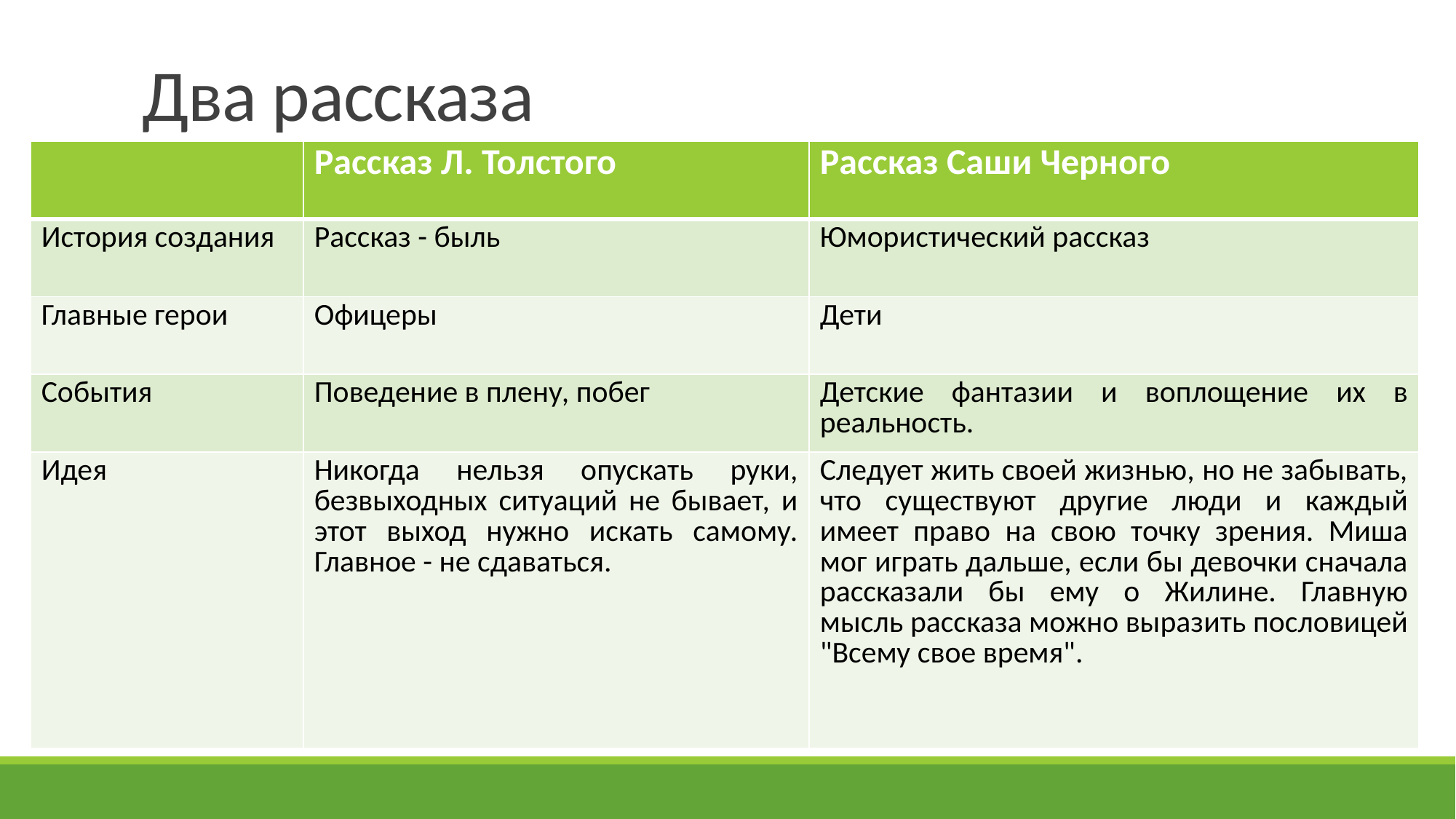

# Два рассказа
|  | Рассказ Л. Толстого | Рассказ Саши Черного |
| --- | --- | --- |
| История создания | Рассказ - быль | Юмористический рассказ |
| Главные герои | Офицеры | Дети |
| События | Поведение в плену, побег | Детские фантазии и воплощение их в реальность. |
| Идея | Никогда нельзя опускать руки, безвыходных ситуаций не бывает, и этот выход нужно искать самому. Главное - не сдаваться. | Следует жить своей жизнью, но не забывать, что существуют другие люди и каждый имеет право на свою точку зрения. Миша мог играть дальше, если бы девочки сначала рассказали бы ему о Жилине. Главную мысль рассказа можно выразить пословицей "Всему свое время". |